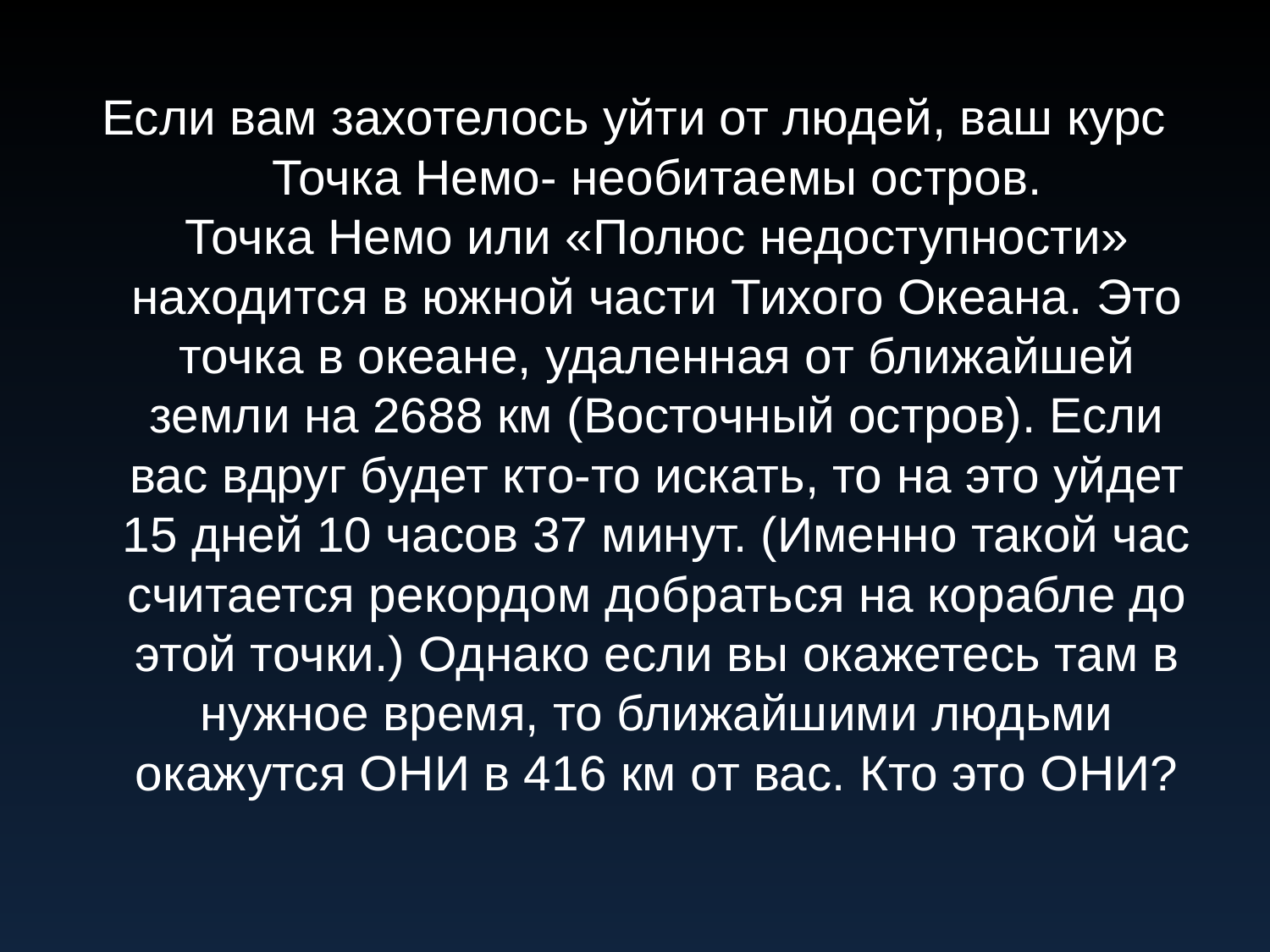

#
Если вам захотелось уйти от людей, ваш курс Точка Немо- необитаемы остров.
Точка Немо или «Полюс недоступности» находится в южной части Тихого Океана. Это точка в океане, удаленная от ближайшей земли на 2688 км (Восточный остров). Если вас вдруг будет кто-то искать, то на это уйдет 15 дней 10 часов 37 минут. (Именно такой час считается рекордом добраться на корабле до этой точки.) Однако если вы окажетесь там в нужное время, то ближайшими людьми окажутся ОНИ в 416 км от вас. Кто это ОНИ?